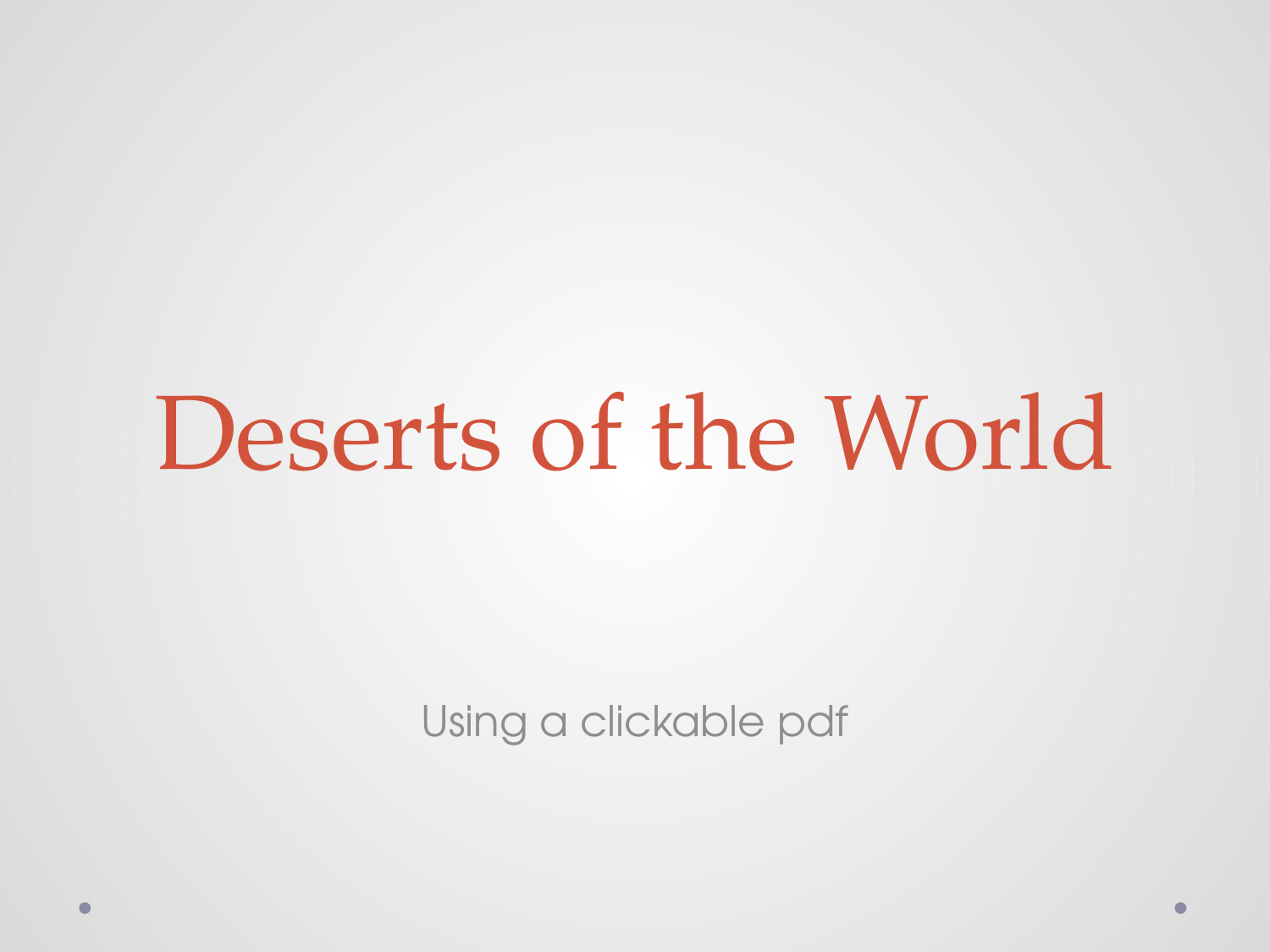

# Deserts of the World
Using a clickable pdf